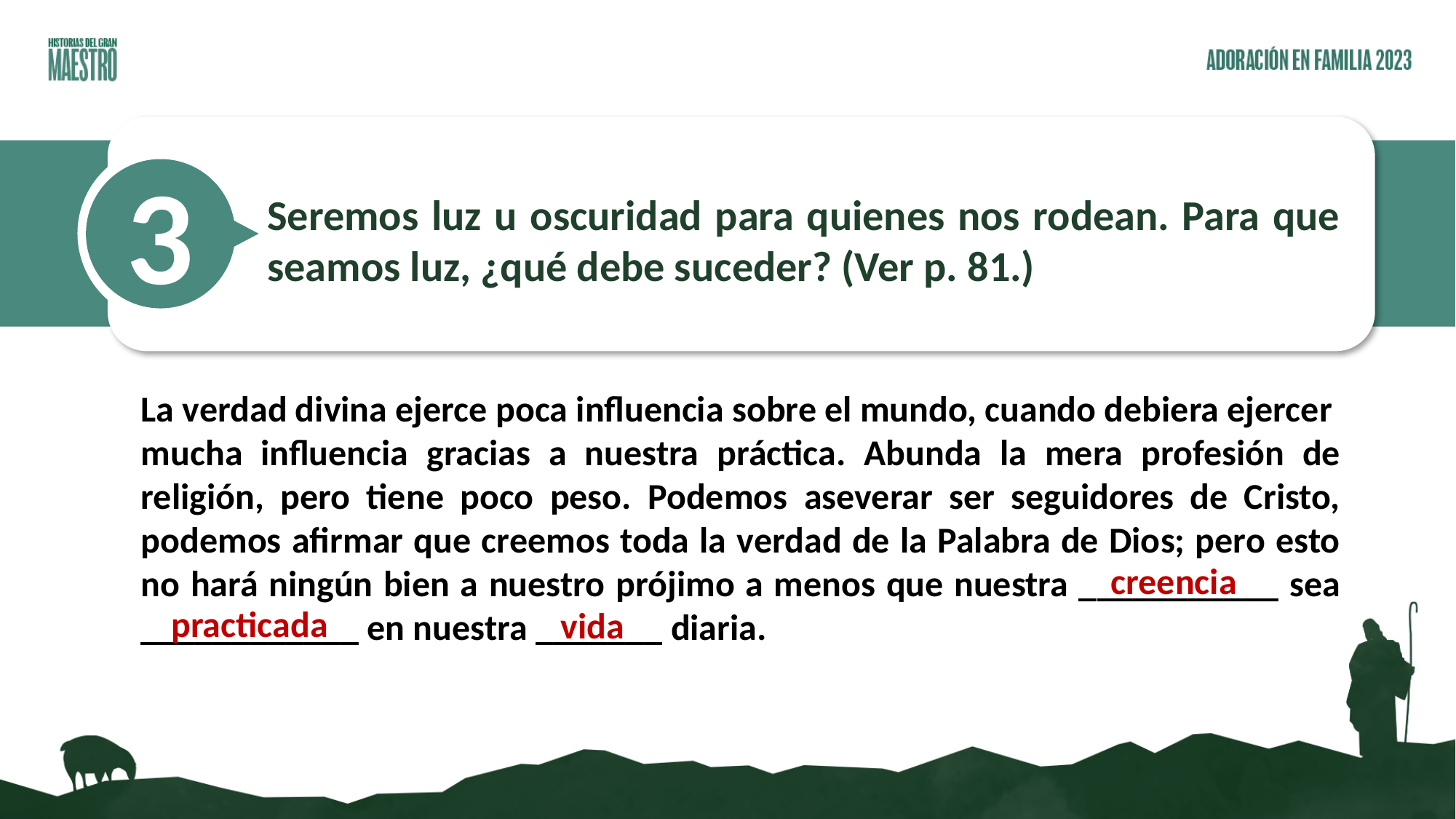

3
Seremos luz u oscuridad para quienes nos rodean. Para que seamos luz, ¿qué debe suceder? (Ver p. 81.)
La verdad divina ejerce poca influencia sobre el mundo, cuando debiera ejercer
mucha influencia gracias a nuestra práctica. Abunda la mera profesión de religión, pero tiene poco peso. Podemos aseverar ser seguidores de Cristo, podemos afirmar que creemos toda la verdad de la Palabra de Dios; pero esto no hará ningún bien a nuestro prójimo a menos que nuestra ___________ sea ____________ en nuestra _______ diaria.
creencia
practicada
vida